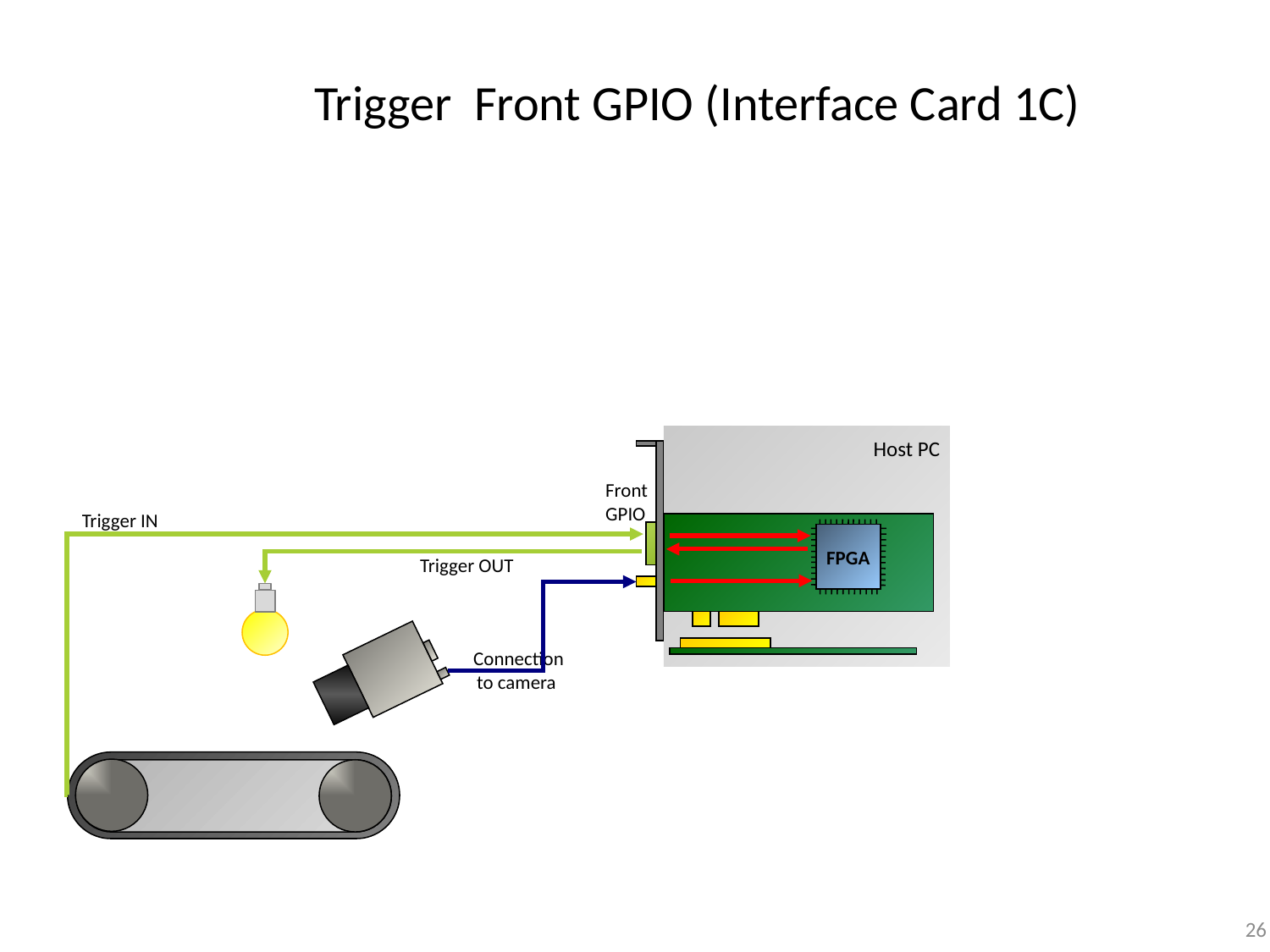

Trigger  Front GPIO (Interface Card 1C)
Host PC

FPGA

Front GPIO

Trigger IN
Trigger OUT

Connection to camera

26